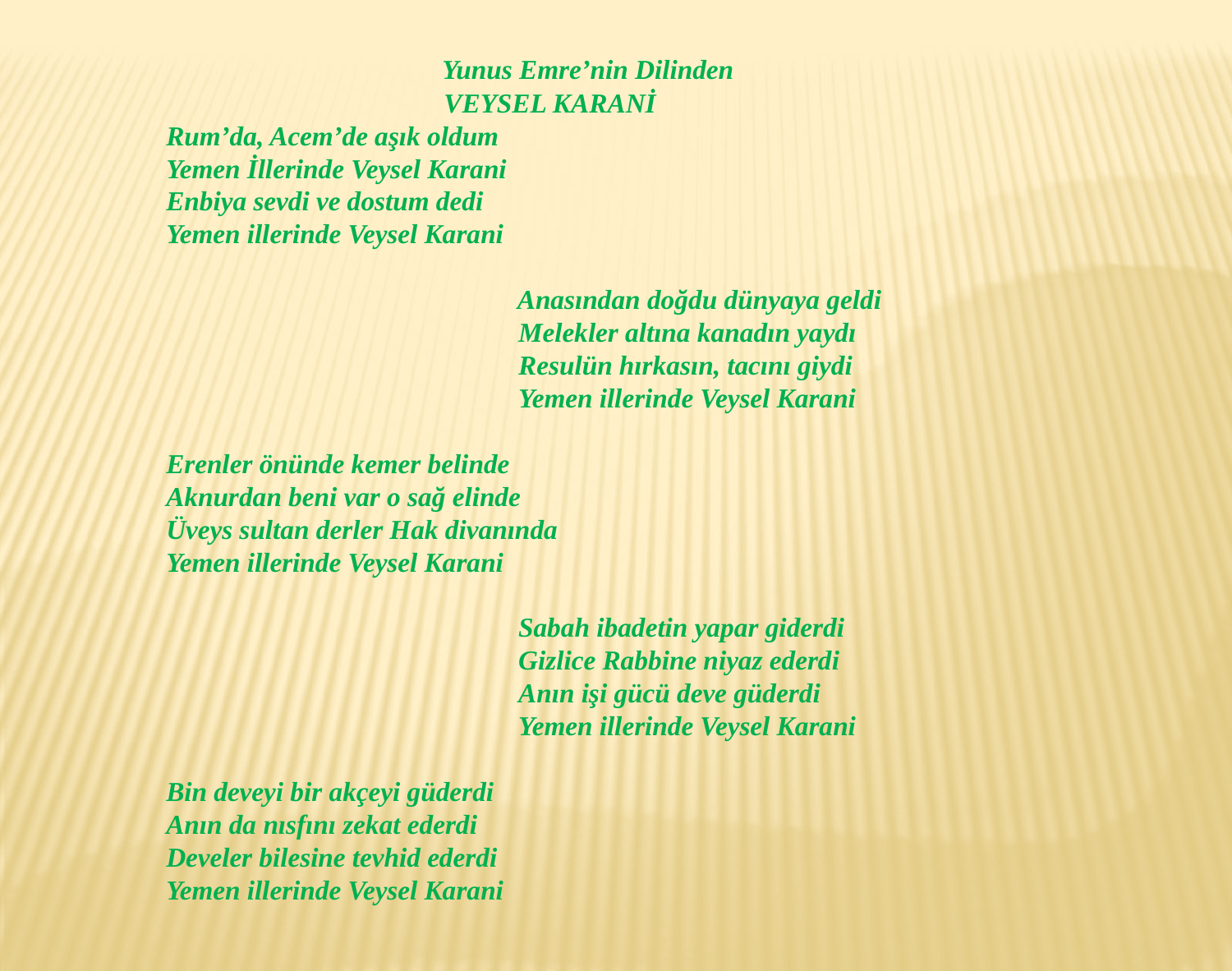

Yunus Emre’nin Dilinden
                                         VEYSEL KARANİ
Rum’da, Acem’de aşık oldum
Yemen İllerinde Veysel Karani
Enbiya sevdi ve dostum dedi
Yemen illerinde Veysel Karani
                                                    Anasından doğdu dünyaya geldi
                                                    Melekler altına kanadın yaydı
                                                    Resulün hırkasın, tacını giydi
                                                    Yemen illerinde Veysel Karani
Erenler önünde kemer belinde
Aknurdan beni var o sağ elinde
Üveys sultan derler Hak divanında
Yemen illerinde Veysel Karani
                                                    Sabah ibadetin yapar giderdi
                                                    Gizlice Rabbine niyaz ederdi
                                                    Anın işi gücü deve güderdi
                                                    Yemen illerinde Veysel Karani
Bin deveyi bir akçeyi güderdi
Anın da nısfını zekat ederdi
Develer bilesine tevhid ederdi
Yemen illerinde Veysel Karani